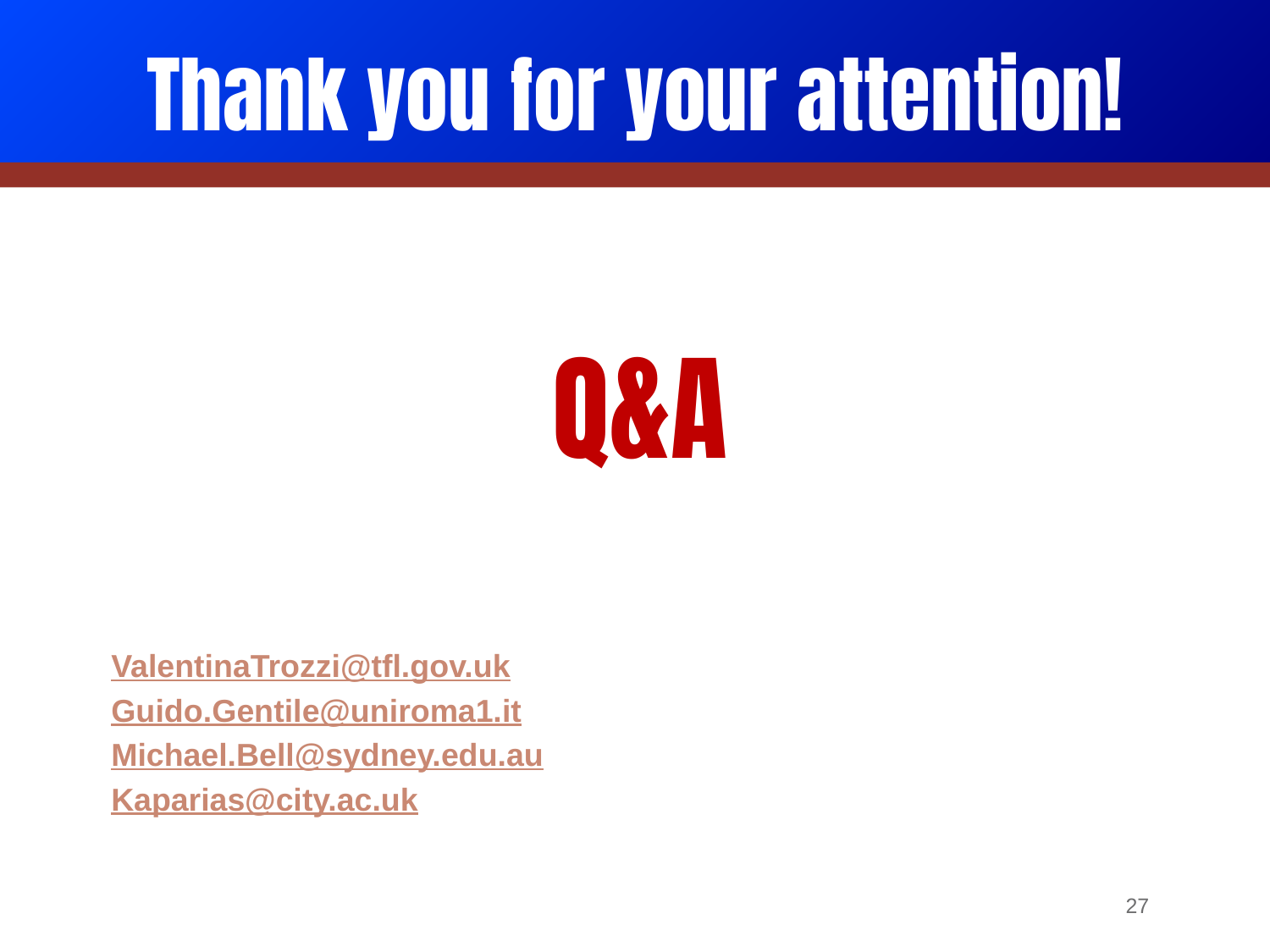

Thank you for your attention!
Dynamic User Equilibrium in Public Transport Networks with Passenger Congestion and Hyperpaths
Thank you for your attention
Q&A
ValentinaTrozzi@tfl.gov.uk
Guido.Gentile@uniroma1.it
Michael.Bell@sydney.edu.au
Kaparias@city.ac.uk
27